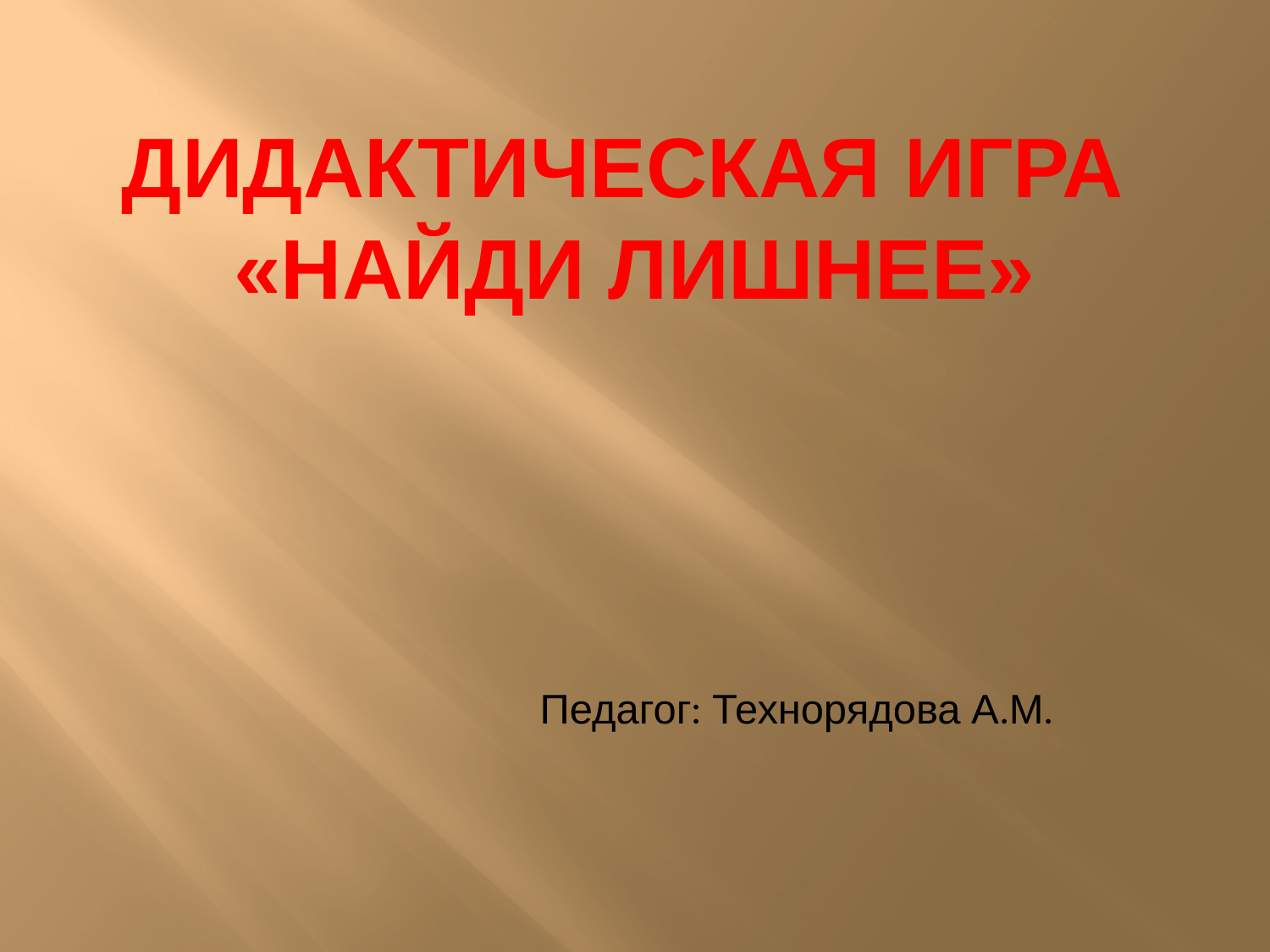

# Дидактическая игра «Найди лишнее»
Педагог: Технорядова А.М.